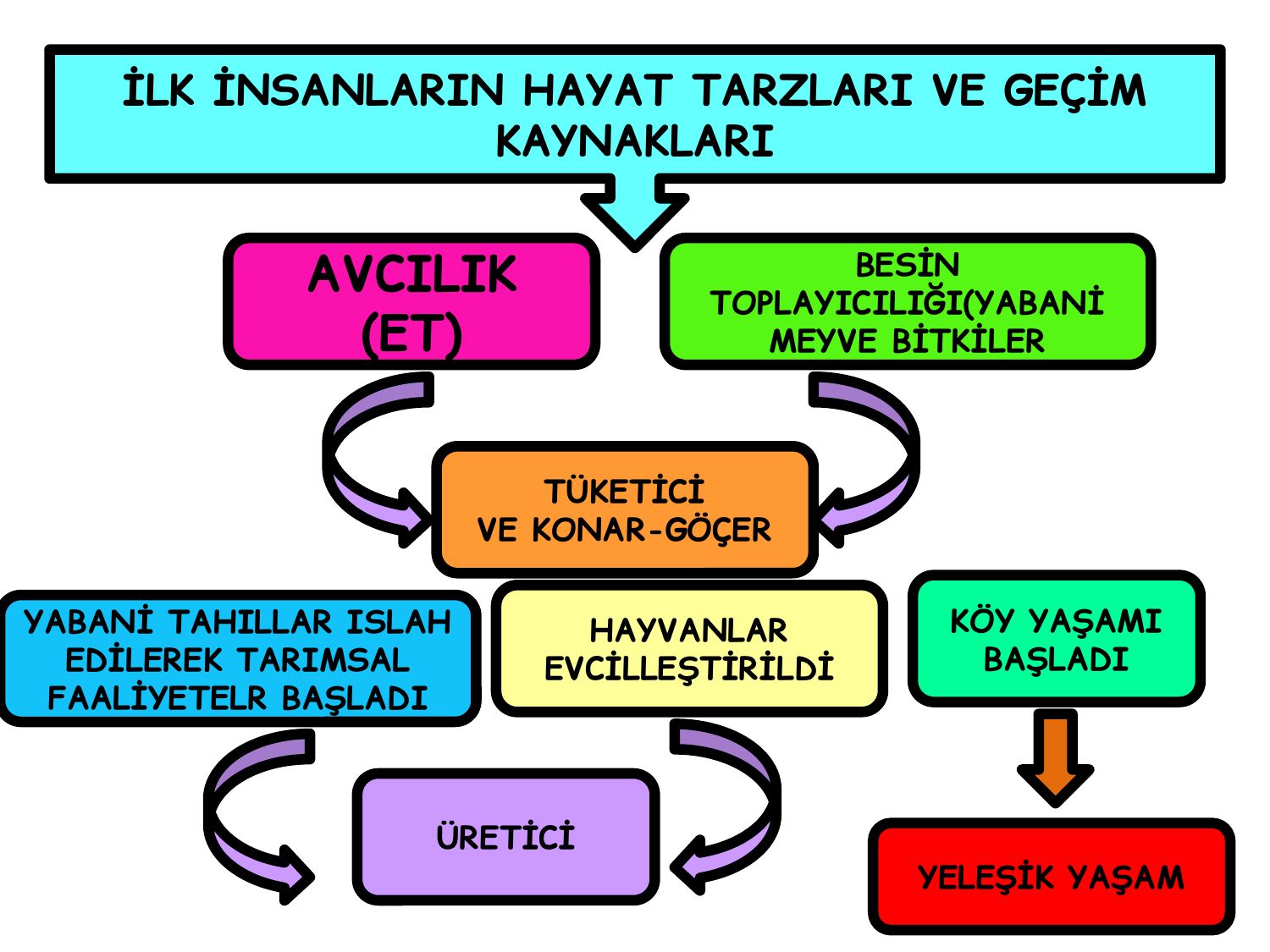

İLK İNSANLARIN HAYAT TARZLARI VE GEÇİM KAYNAKLARI
AVCILIK (ET)
BESİN TOPLAYICILIĞI(YABANİ MEYVE BİTKİLER

TÜKETİCİ
VE KONAR-GÖÇER
KÖY YAŞAMI BAŞLADI
HAYVANLAR EVCİLLEŞTİRİLDİ
YABANİ TAHILLAR ISLAH EDİLEREK TARIMSAL FAALİYETELR BAŞLADI

ÜRETİCİ
YELEŞİK YAŞAM